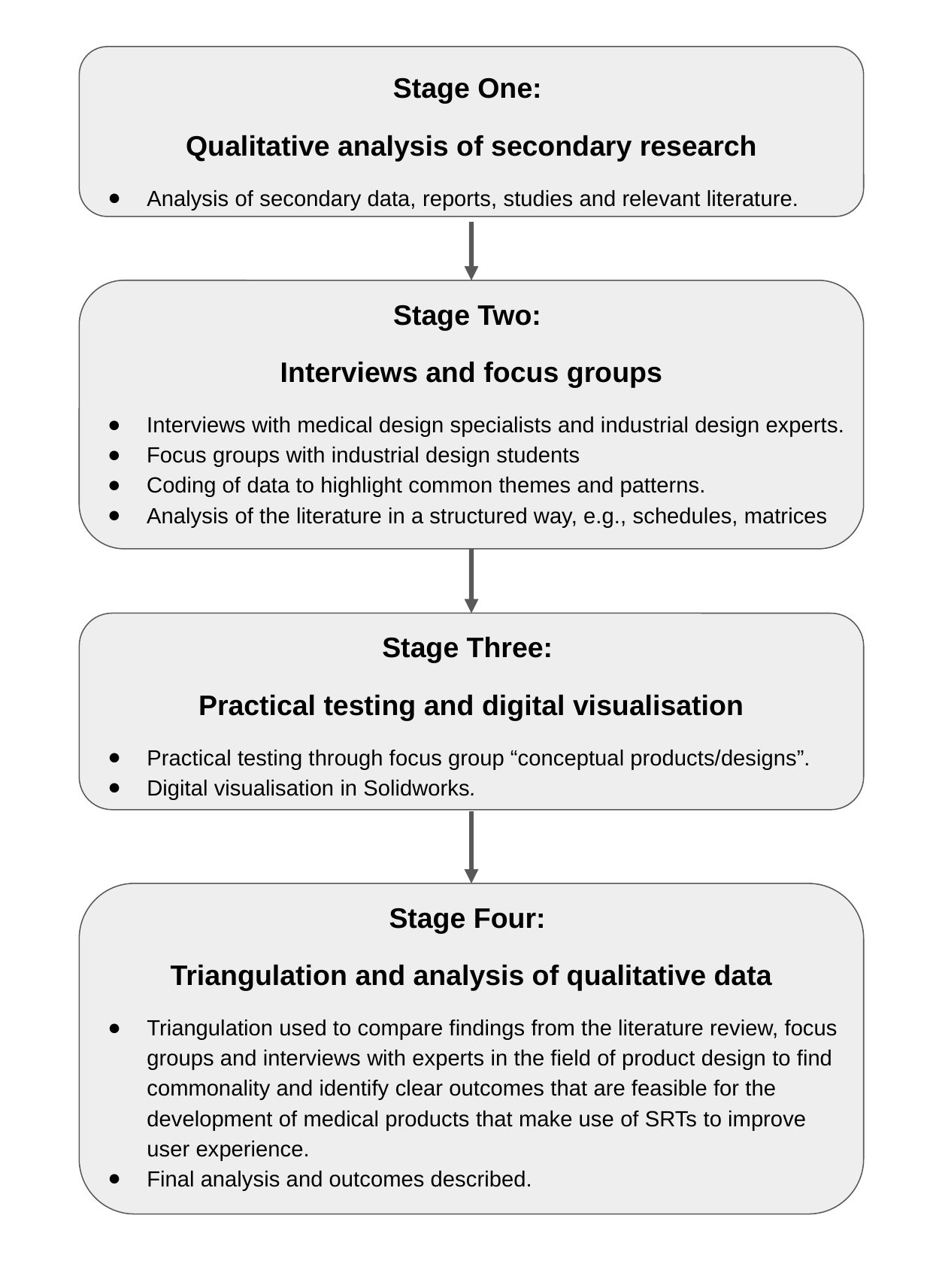

Stage One:
Qualitative analysis of secondary research
Analysis of secondary data, reports, studies and relevant literature.

Stage Two:
Interviews and focus groups
Interviews with medical design specialists and industrial design experts.
Focus groups with industrial design students
Coding of data to highlight common themes and patterns.
Analysis of the literature in a structured way, e.g., schedules, matrices

Stage Three:
Practical testing and digital visualisation
Practical testing through focus group “conceptual products/designs”.
Digital visualisation in Solidworks.

Stage Four:
Triangulation and analysis of qualitative data
Triangulation used to compare findings from the literature review, focus groups and interviews with experts in the field of product design to find commonality and identify clear outcomes that are feasible for the development of medical products that make use of SRTs to improve user experience.
Final analysis and outcomes described.